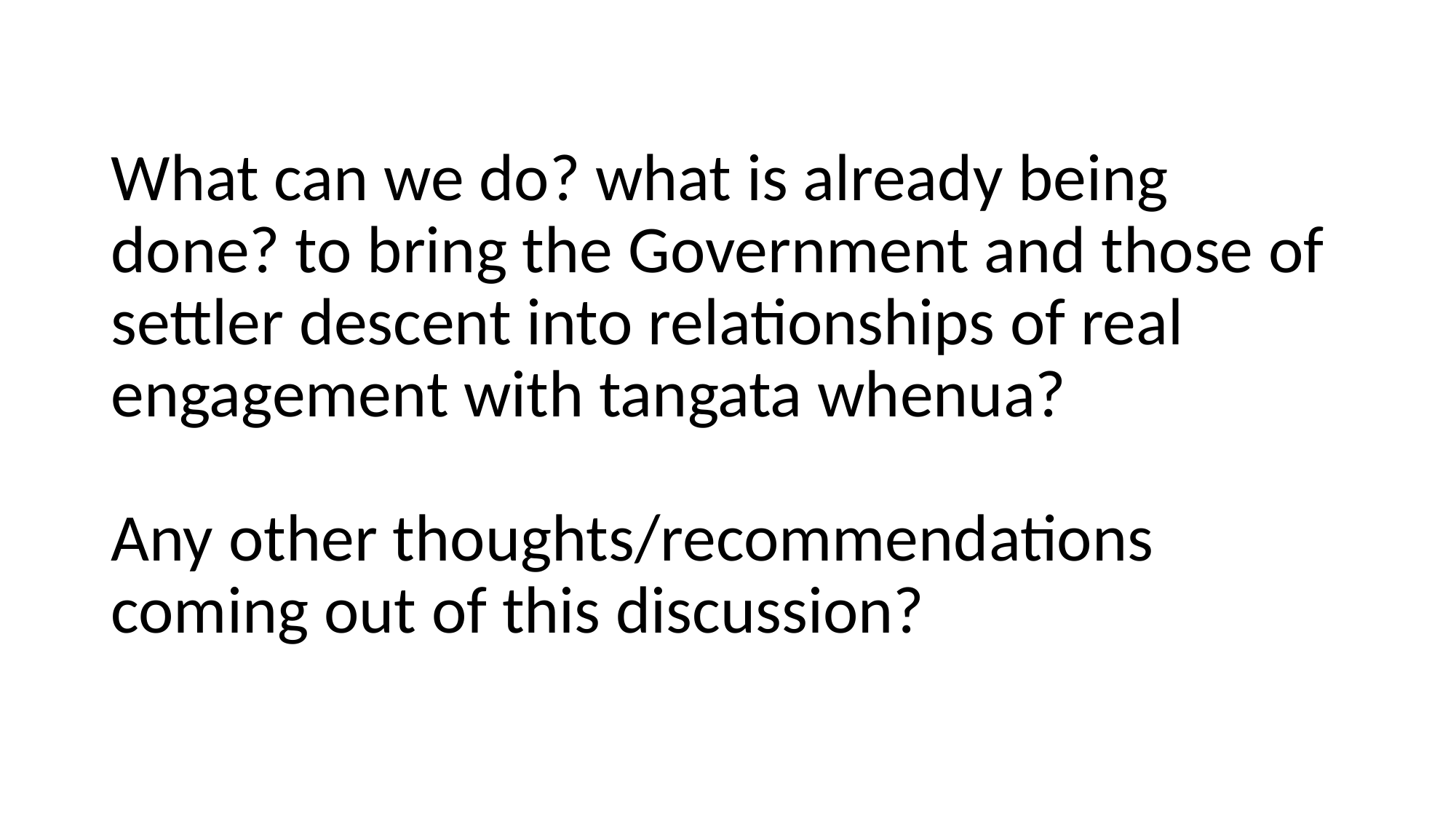

# What can we do? what is already being done? to bring the Government and those of settler descent into relationships of real engagement with tangata whenua? Any other thoughts/recommendations coming out of this discussion?